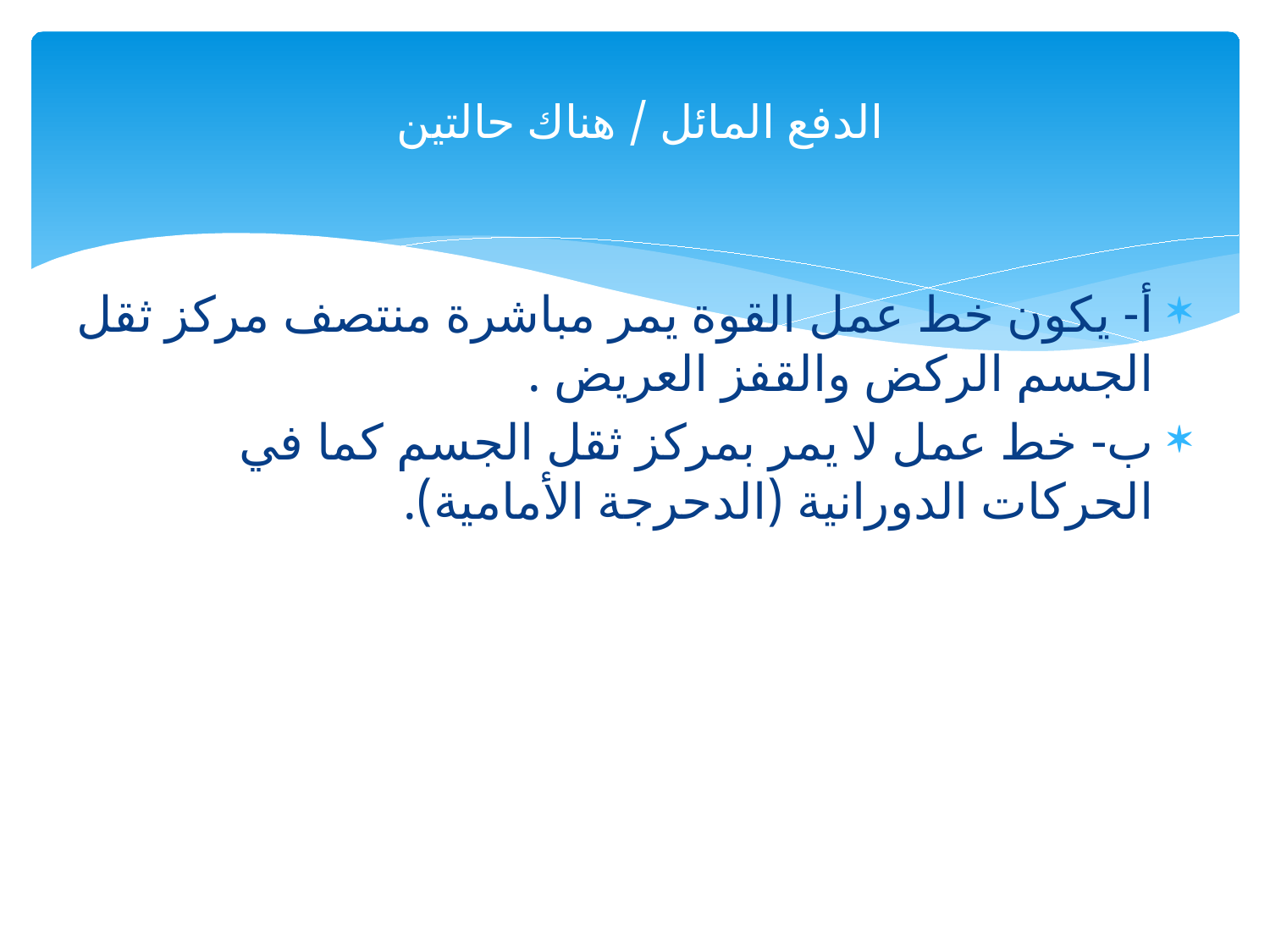

# الدفع المائل / هناك حالتين
أ- يكون خط عمل القوة يمر مباشرة منتصف مركز ثقل الجسم الركض والقفز العريض .
ب- خط عمل لا يمر بمركز ثقل الجسم كما في الحركات الدورانية (الدحرجة الأمامية).